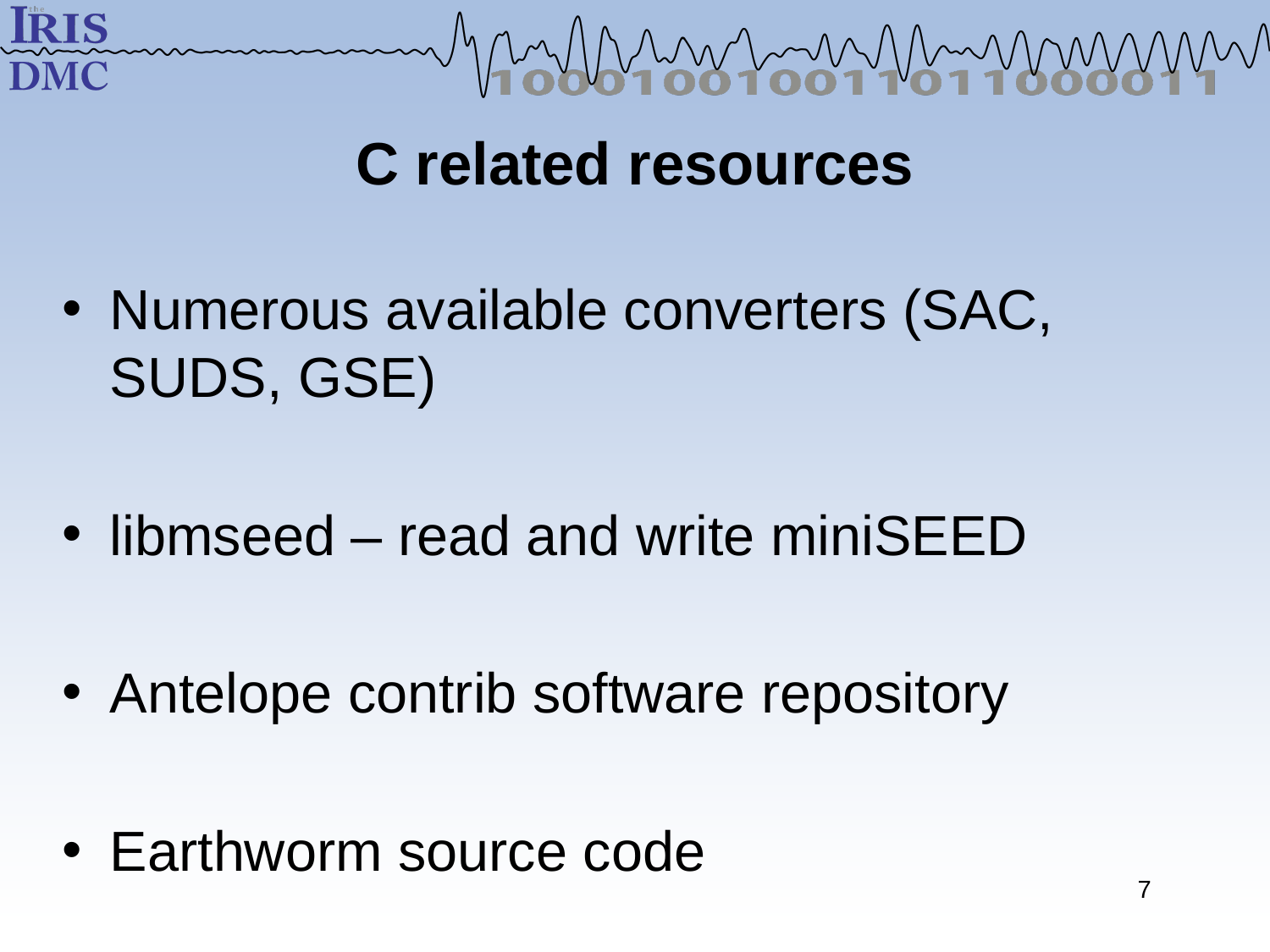

# C related resources
Numerous available converters (SAC, SUDS, GSE)

libmseed – read and write miniSEED

Antelope contrib software repository

Earthworm source code
7